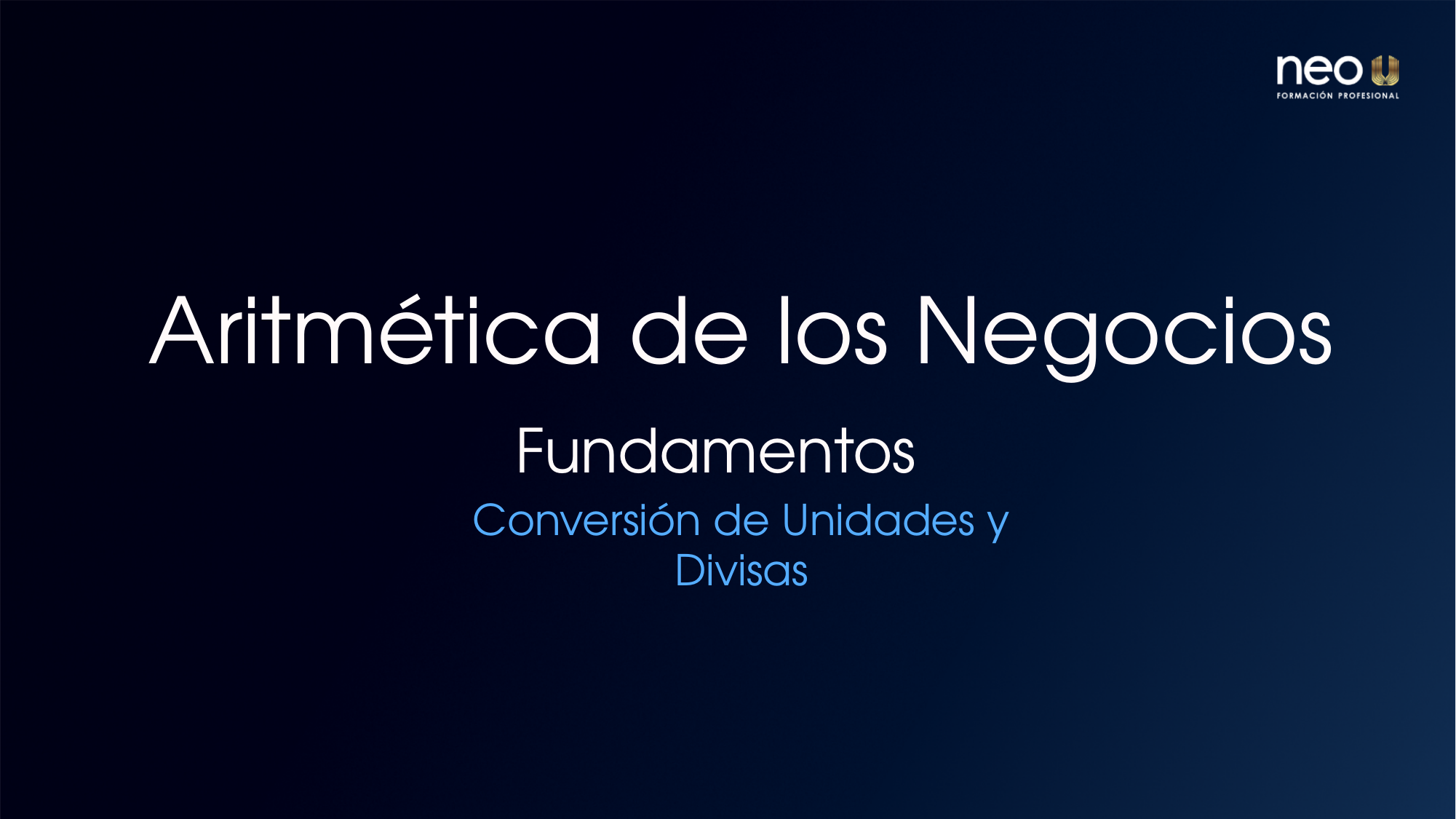

# Aritmética de los Negocios Fundamentos
Conversión de Unidades y Divisas